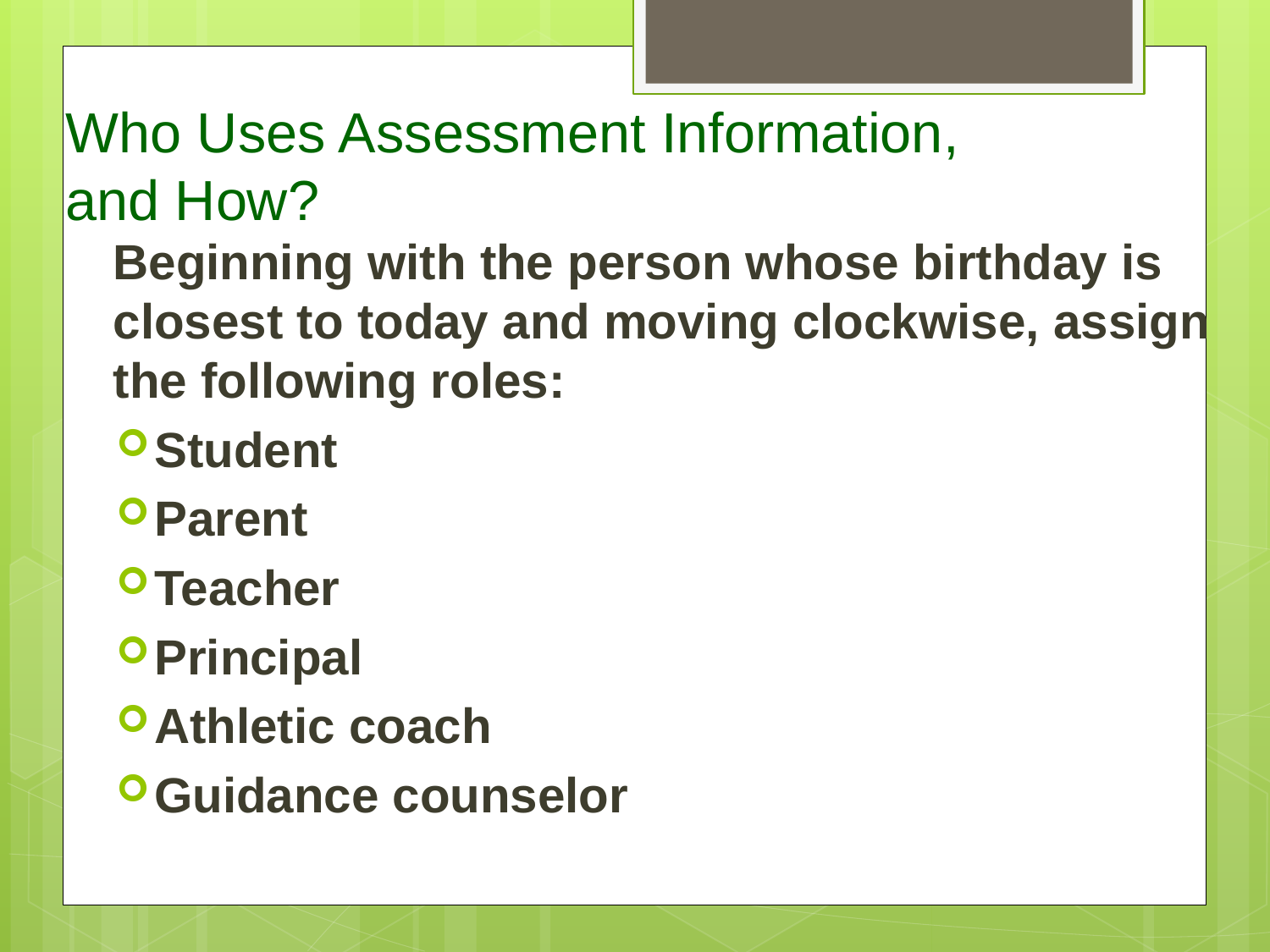

# Who Uses Assessment Information, and How?
	Beginning with the person whose birthday is closest to today and moving clockwise, assign the following roles:
Student
Parent
Teacher
Principal
Athletic coach
Guidance counselor